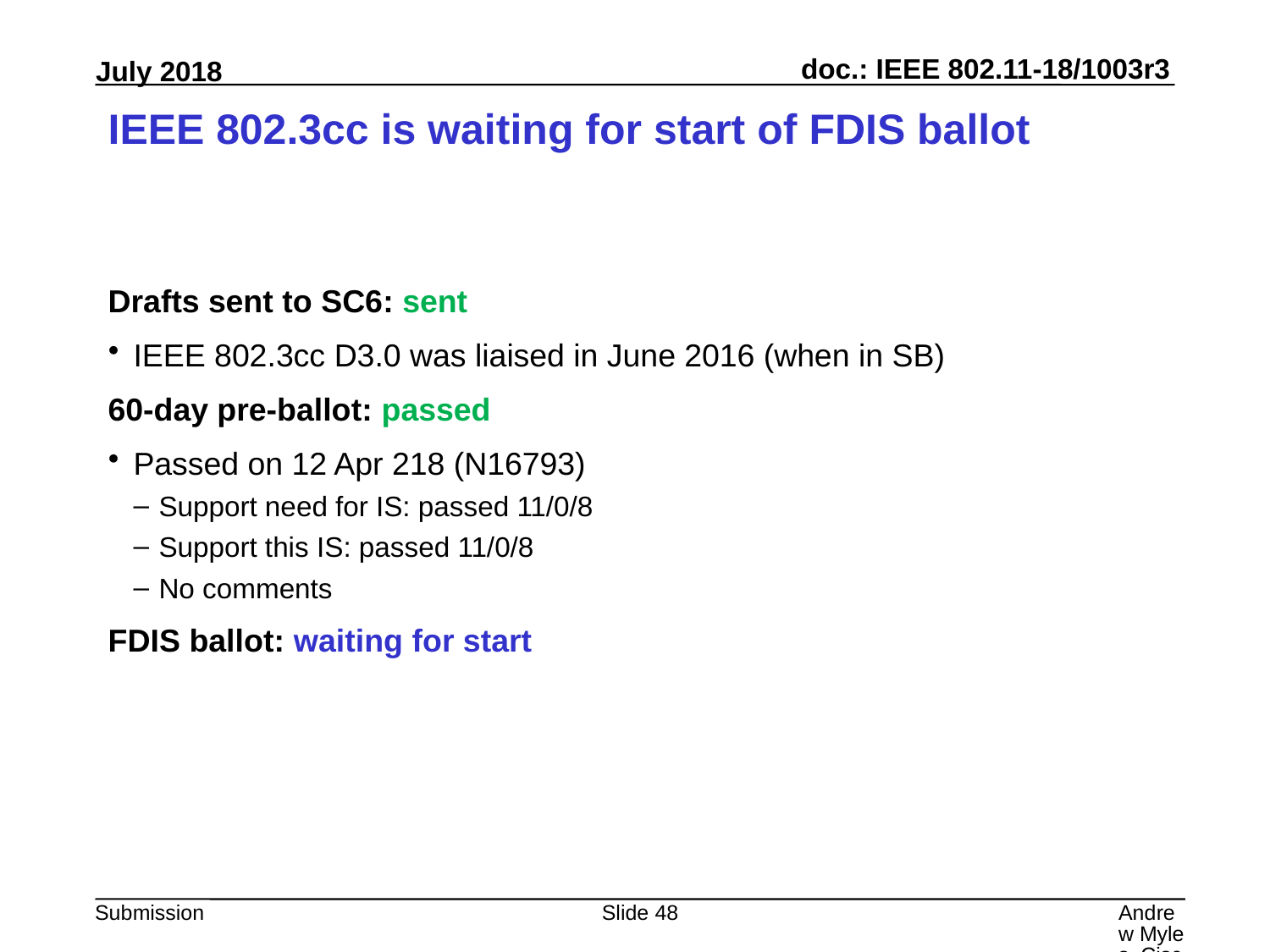

# IEEE 802.3cc is waiting for start of FDIS ballot
Drafts sent to SC6: sent
IEEE 802.3cc D3.0 was liaised in June 2016 (when in SB)
60-day pre-ballot: passed
Passed on 12 Apr 218 (N16793)
Support need for IS: passed 11/0/8
Support this IS: passed 11/0/8
No comments
FDIS ballot: waiting for start
Slide 48
Andrew Myles, Cisco